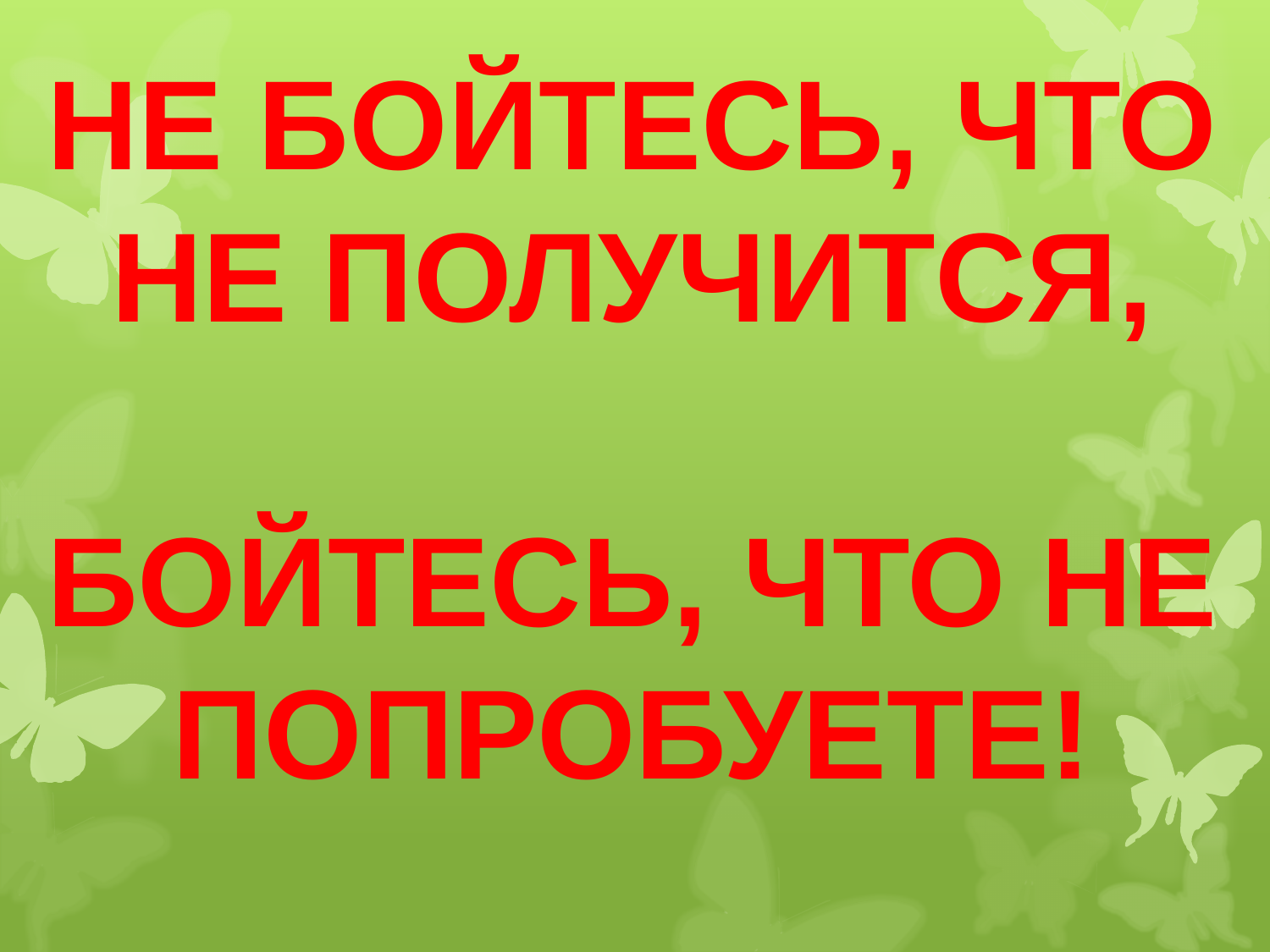

НЕ БОЙТЕСЬ, ЧТО НЕ ПОЛУЧИТСЯ,

БОЙТЕСЬ, ЧТО НЕ ПОПРОБУЕТЕ!